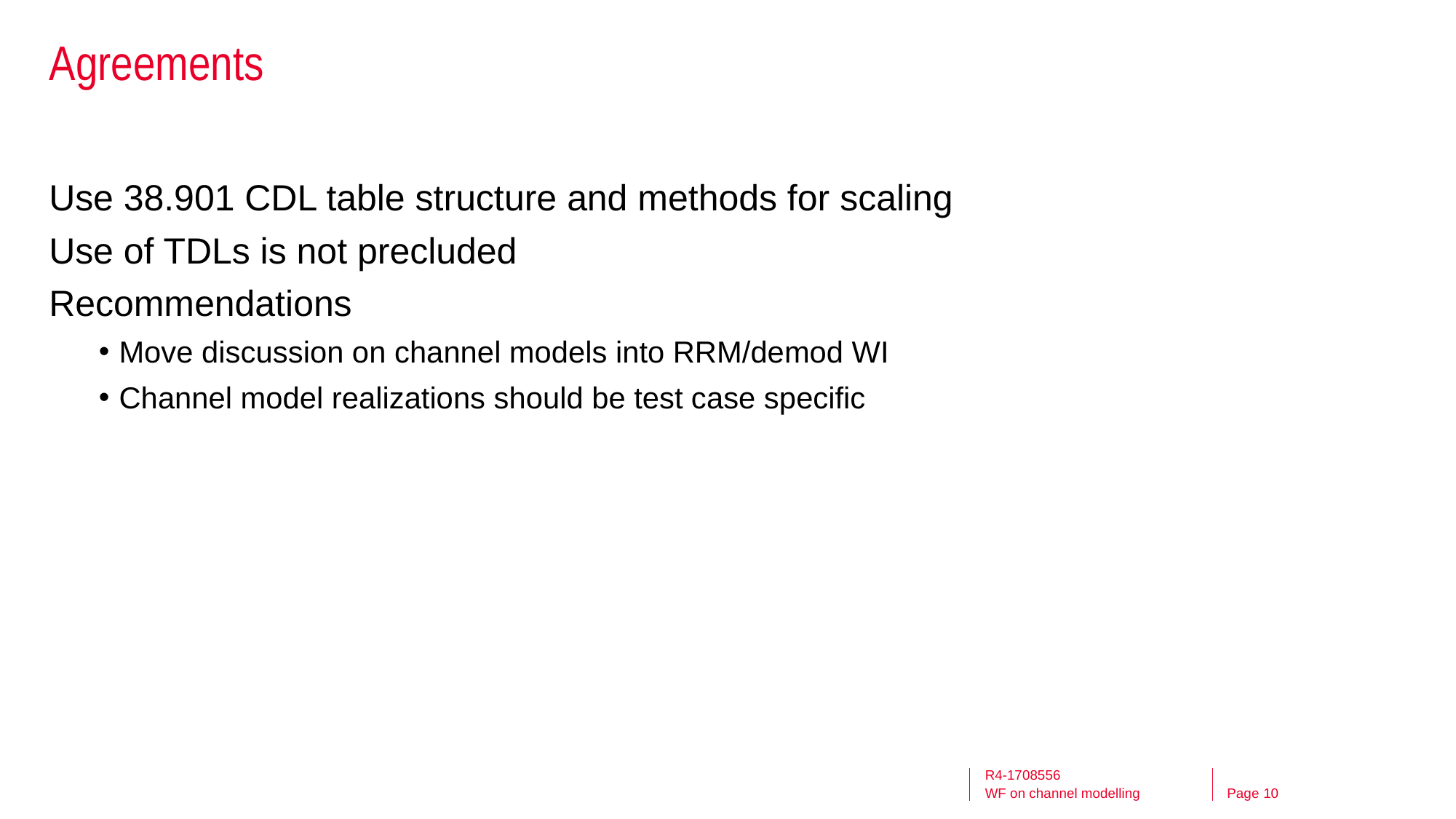

# Agreements
Use 38.901 CDL table structure and methods for scaling
Use of TDLs is not precluded
Recommendations
Move discussion on channel models into RRM/demod WI
Channel model realizations should be test case specific
R4-1708556
WF on channel modelling
10